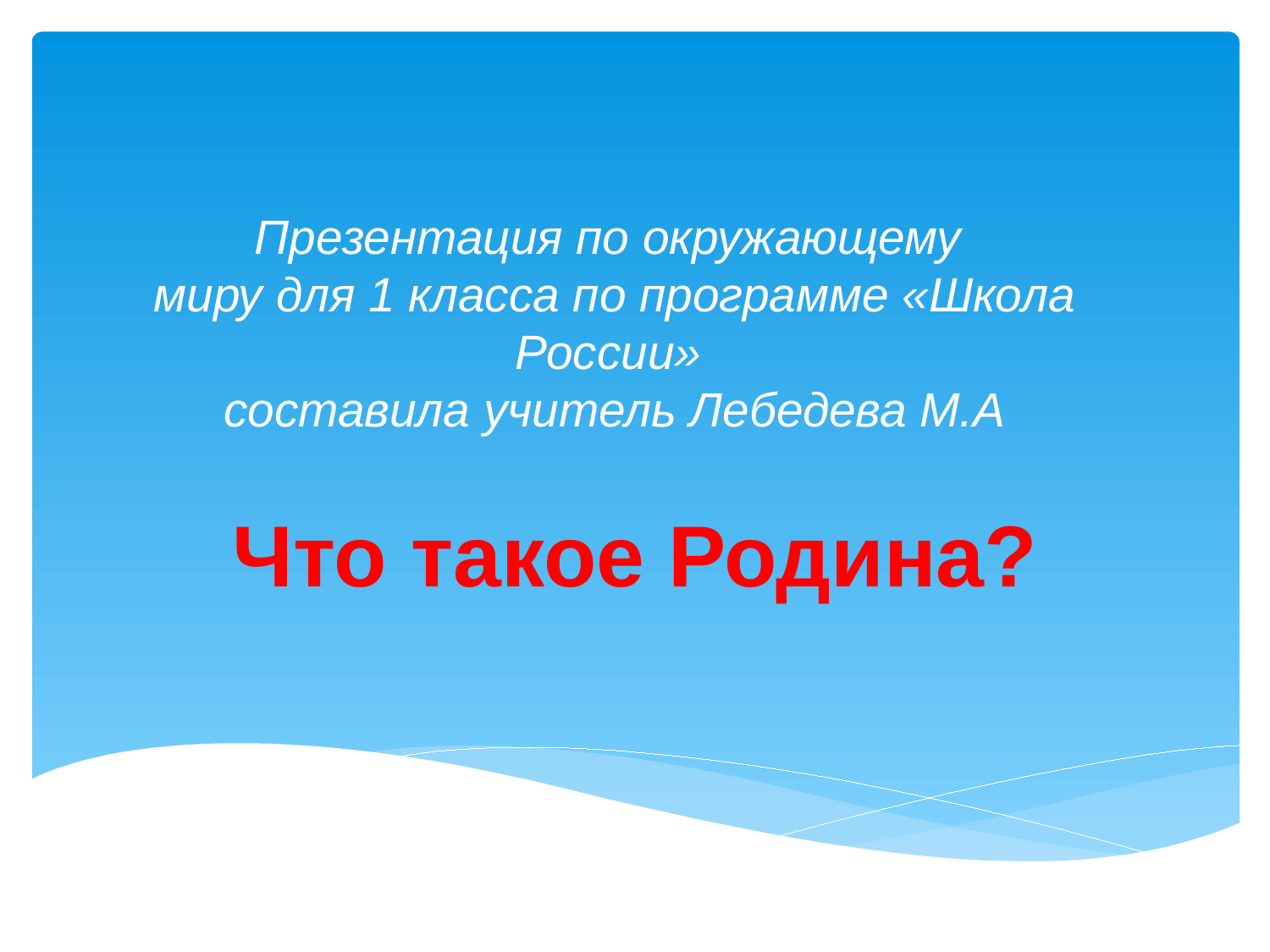

# Презентация по окружающему миру для 1 класса по программе «Школа России» составила учитель Лебедева М.А
Что такое Родина?